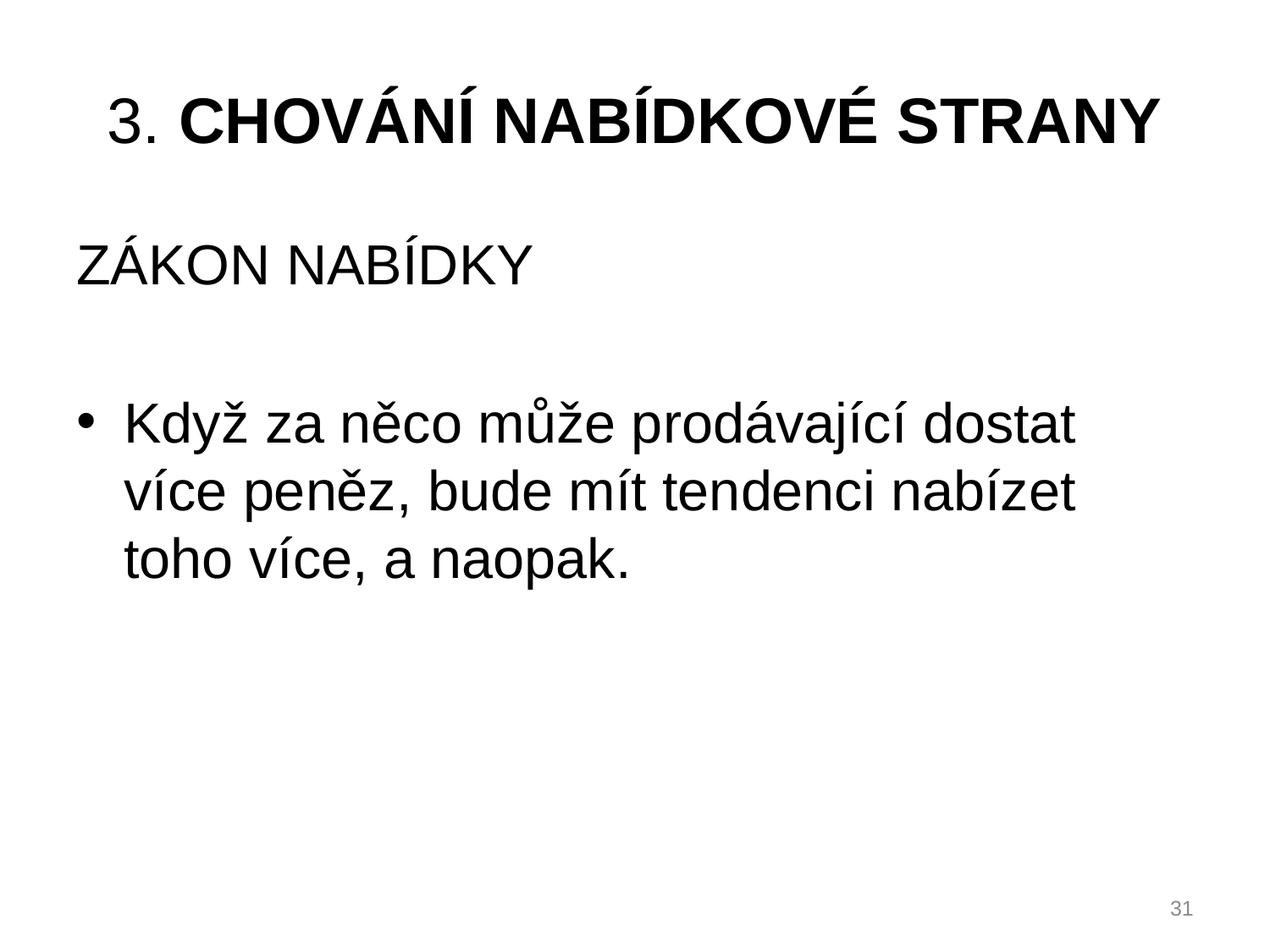

# 3. chování NABÍDKOVÉ strany
ZÁKON NABÍDKY

Když za něco může prodávající dostat více peněz, bude mít tendenci nabízet toho více, a naopak.
31